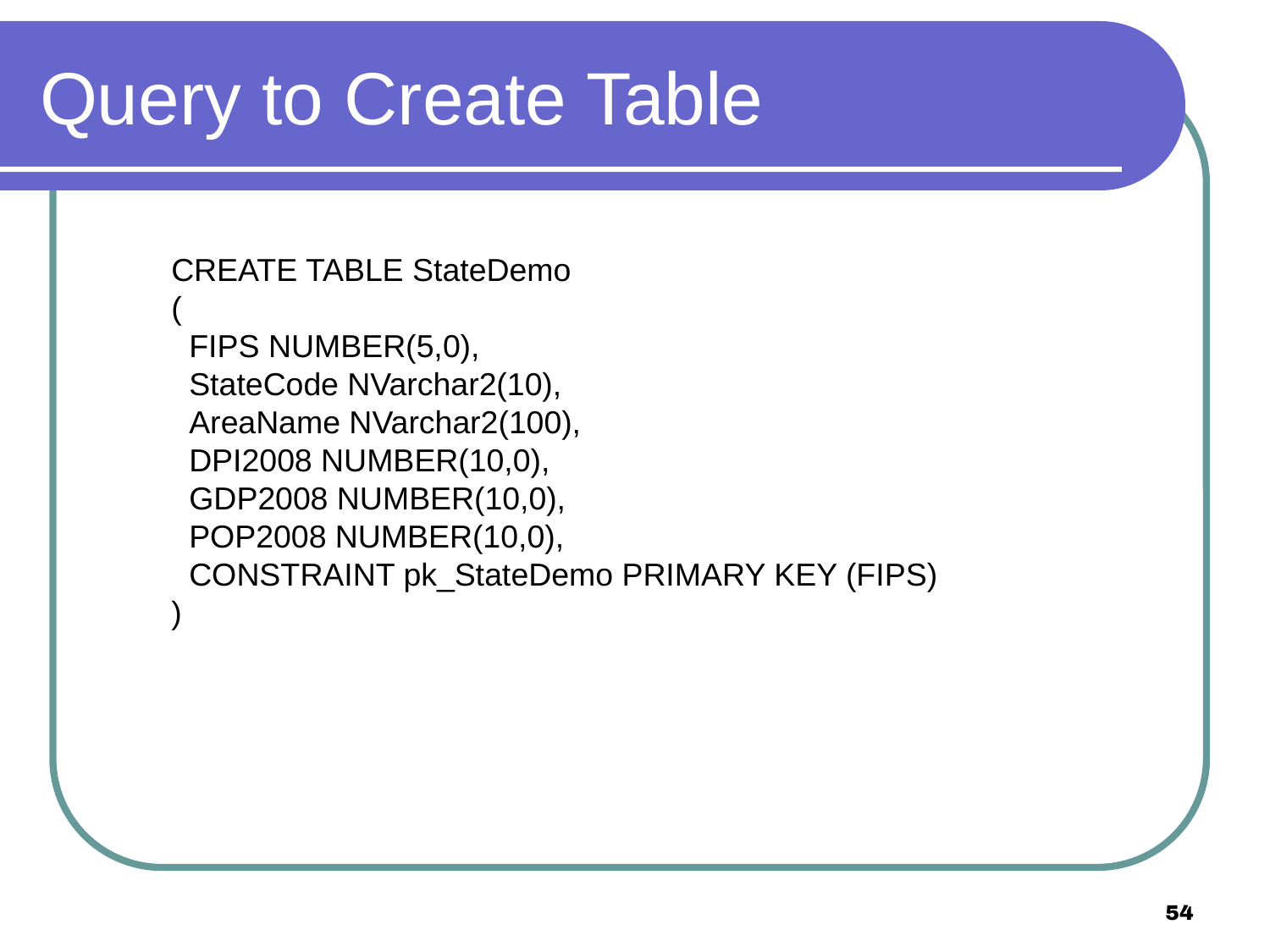

# Query to Create Table
CREATE TABLE StateDemo
(
  FIPS NUMBER(5,0),
  StateCode NVarchar2(10),
  AreaName NVarchar2(100),
  DPI2008 NUMBER(10,0),
  GDP2008 NUMBER(10,0),
  POP2008 NUMBER(10,0),
  CONSTRAINT pk_StateDemo PRIMARY KEY (FIPS)
)
54